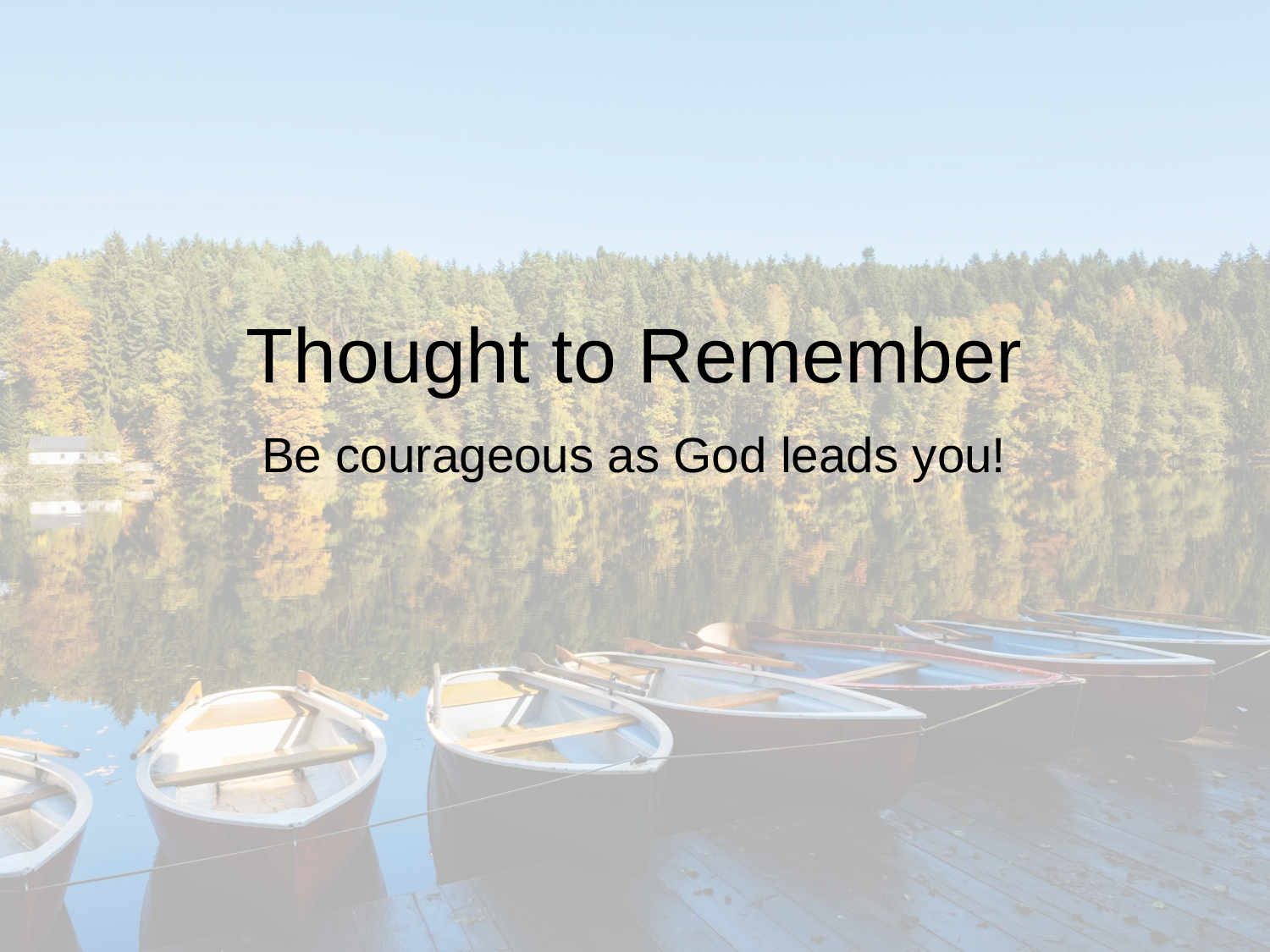

# Thought to Remember
Be courageous as God leads you!